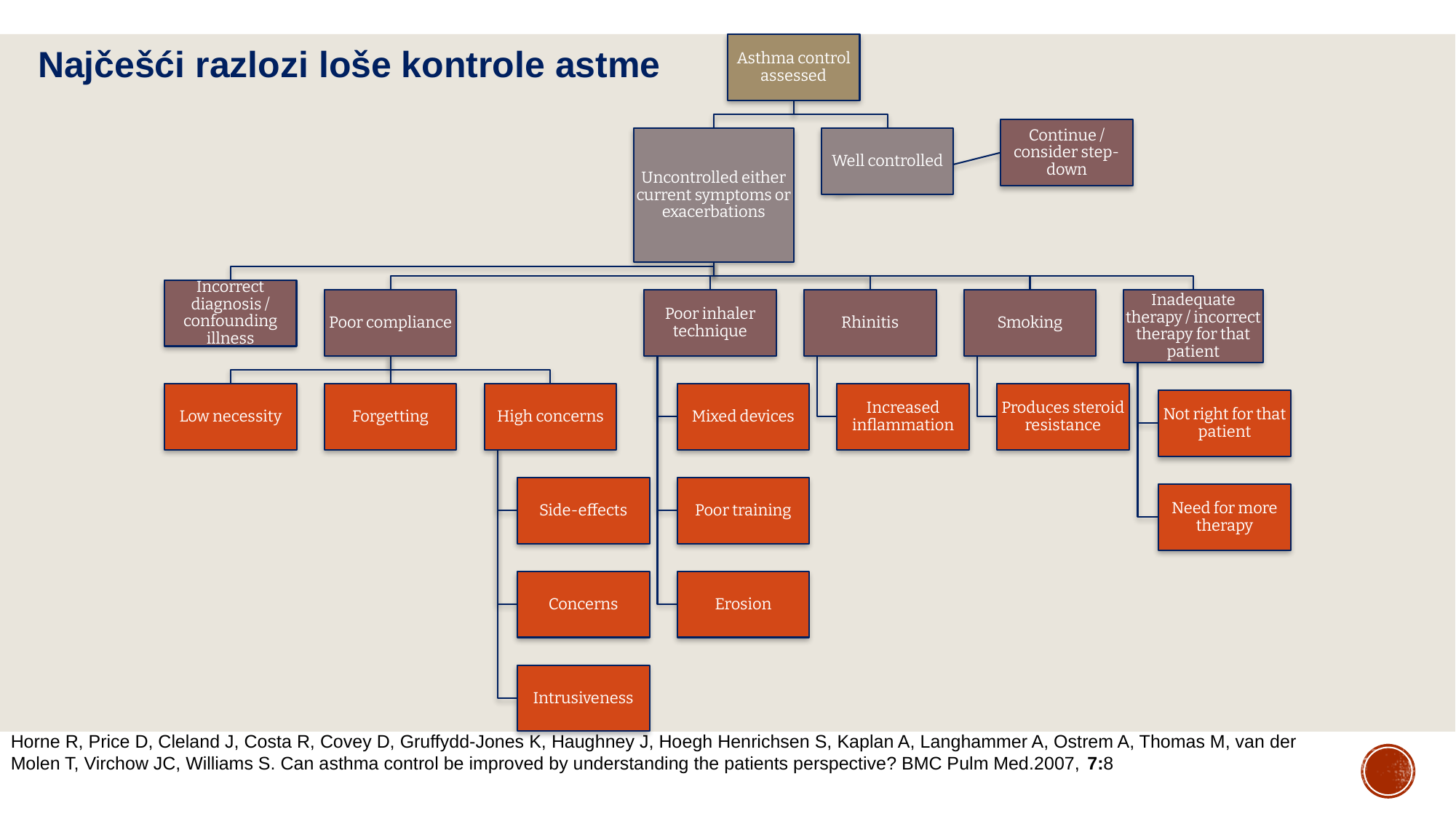

Asthma control assessed
Uncontrolled either current symptoms or exacerbations
Incorrect diagnosis / confounding illness
Poor compliance
Low necessity
Forgetting
High concerns
Side-effects
Concerns
Intrusiveness
Poor inhaler technique
Mixed devices
Poor training
Erosion
Rhinitis
Increased inflammation
Smoking
Produces steroid resistance
Inadequate therapy / incorrect therapy for that patient
Not right for that patient
Need for more therapy
Well controlled
Continue / consider step-down
Najčešći razlozi loše kontrole astme
Horne R, Price D, Cleland J, Costa R, Covey D, Gruffydd-Jones K, Haughney J, Hoegh Henrichsen S, Kaplan A, Langhammer A, Ostrem A, Thomas M, van der Molen T, Virchow JC, Williams S. Can asthma control be improved by understanding the patients perspective? BMC Pulm Med.2007, 7:8